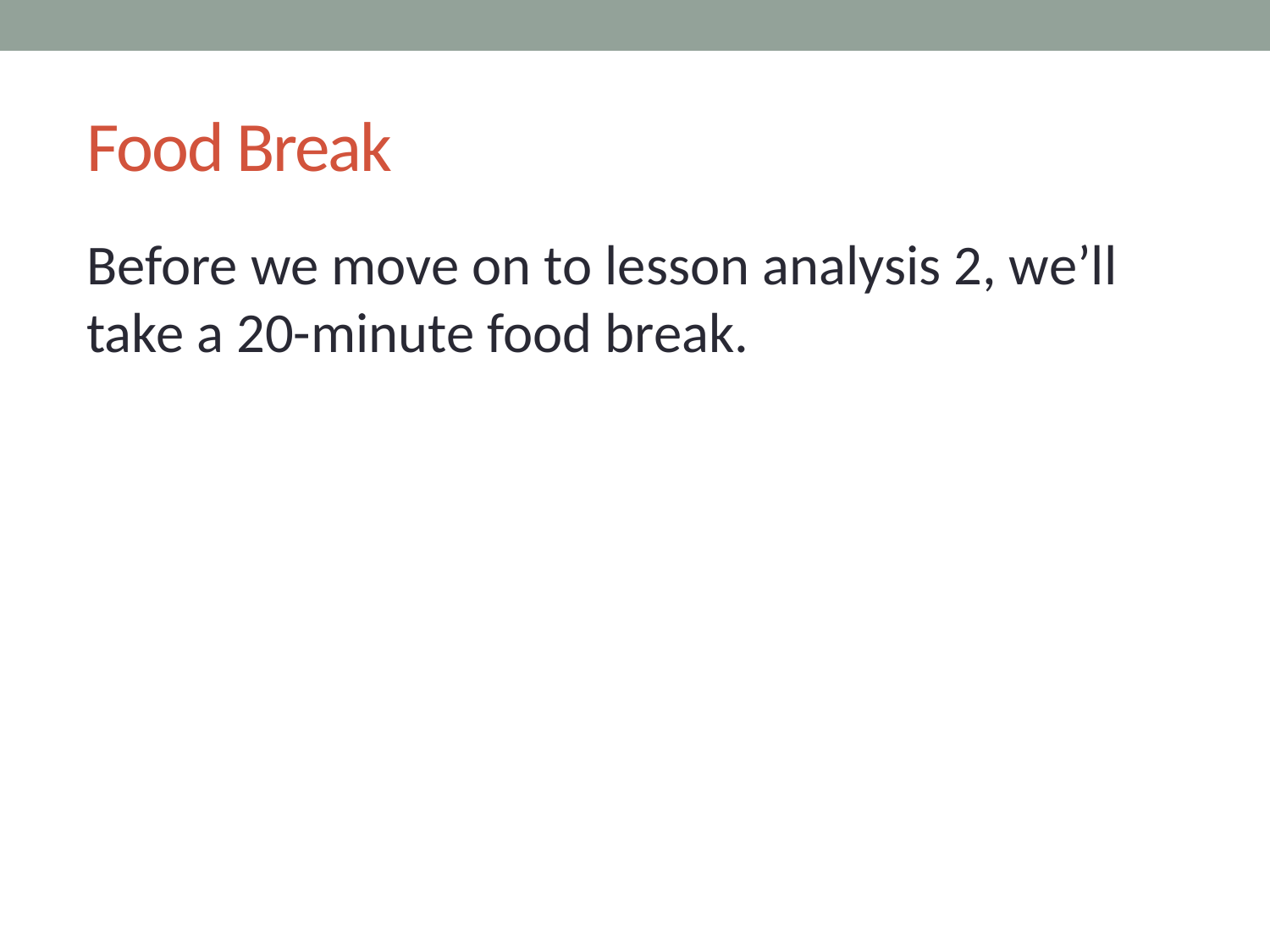

# Food Break
Before we move on to lesson analysis 2, we’ll take a 20-minute food break.